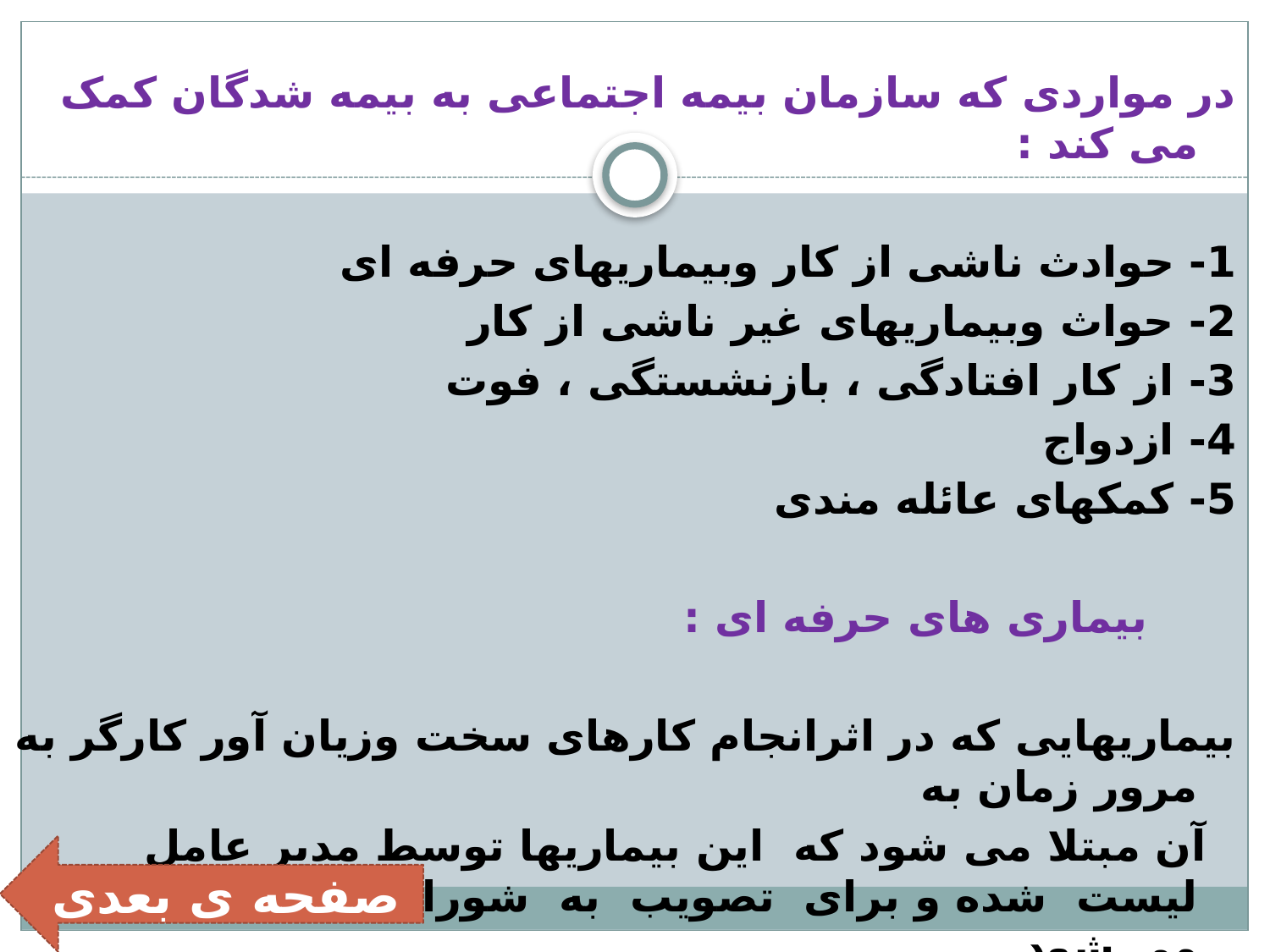

در مواردی که سازمان بیمه اجتماعی به بیمه شدگان کمک می کند :

1- حوادث ناشی از کار وبیماریهای حرفه ای
2- حواث وبیماریهای غیر ناشی از کار
3- از کار افتادگی ، بازنشستگی ، فوت
4- ازدواج
5- کمکهای عائله مندی

      بیماری های حرفه ای :

بیماریهایی که در اثرانجام کارهای سخت وزیان آور کارگر به مرور زمان به
  آن مبتلا می شود که  این بیماریها توسط مدیر عامل لیست  شده و برای  تصویب  به  شورای  عالی  فرستاده می شود .

صفحه ی بعدی